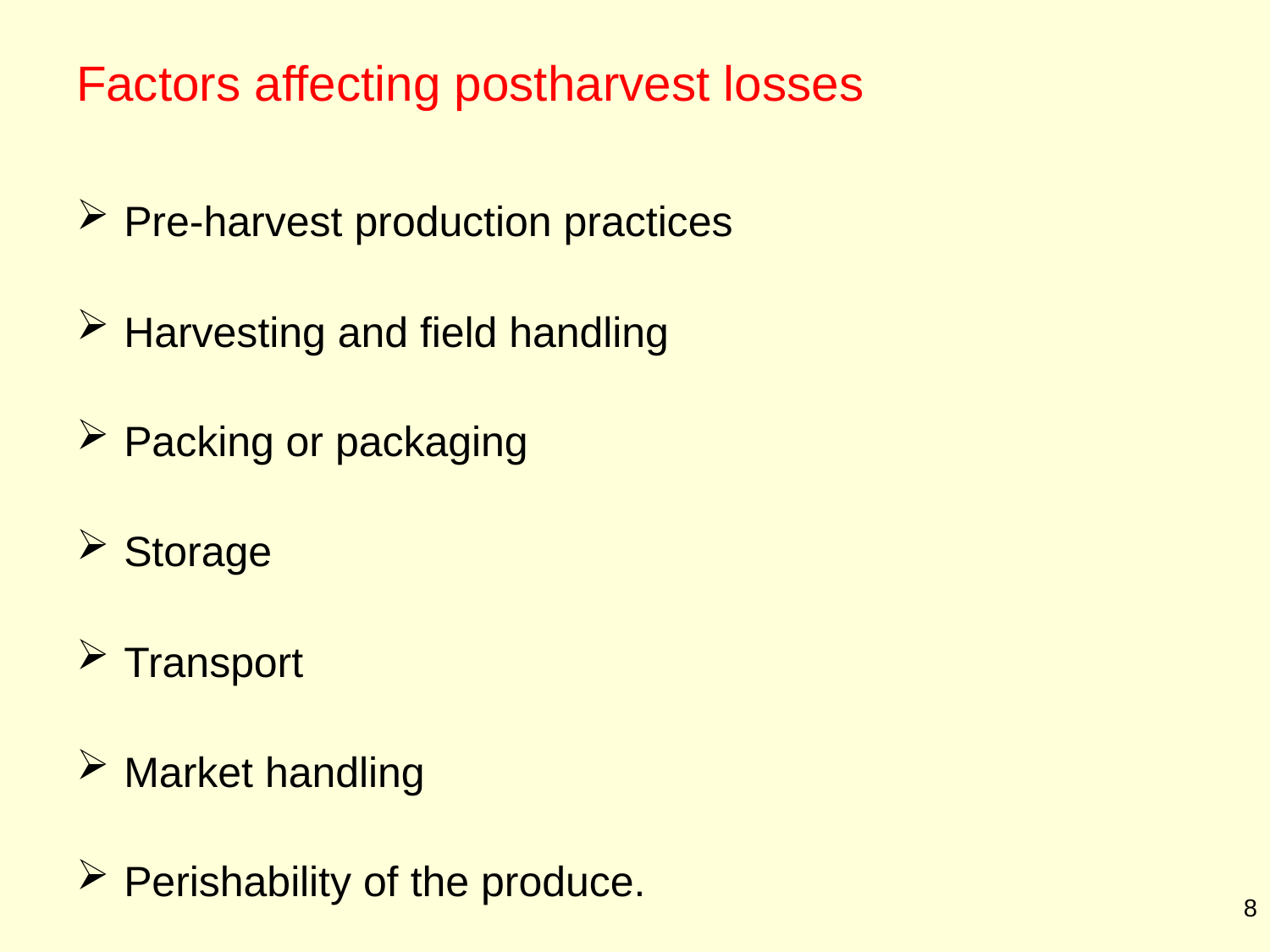

# Factors affecting postharvest losses
Pre-harvest production practices
Harvesting and field handling
Packing or packaging
Storage
Transport
Market handling
Perishability of the produce.

8